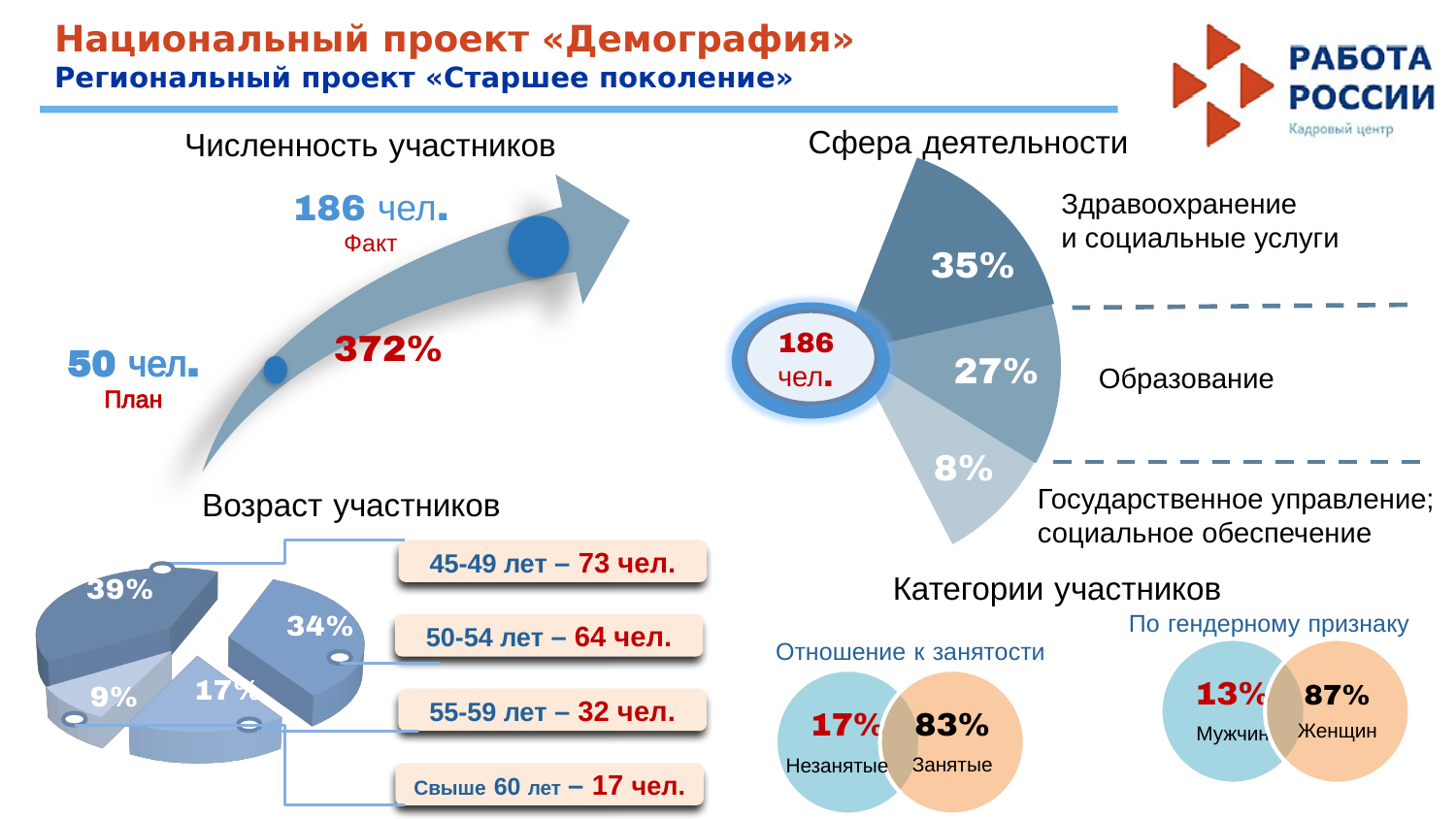

Национальный проект «Демография»
Региональный проект «Старшее поколение»

Сфера деятельности
Численность участников

186
чел.
35%
27%
8%
186 чел.
Факт

372%
50 чел.
План
Здравоохранение
и социальные услуги
Образование
Государственное управление;
социальное обеспечение
Возраст участников

[unsupported chart]

45-49 лет – 73 чел.
Категории участников

По гендерному признаку
50-54 лет – 64 чел.
Отношение к занятости
13%
Мужчин
87%
Женщин

17%

83%
Занятые
55-59 лет – 32 чел.

Незанятые
Свыше 60 лет – 17 чел.